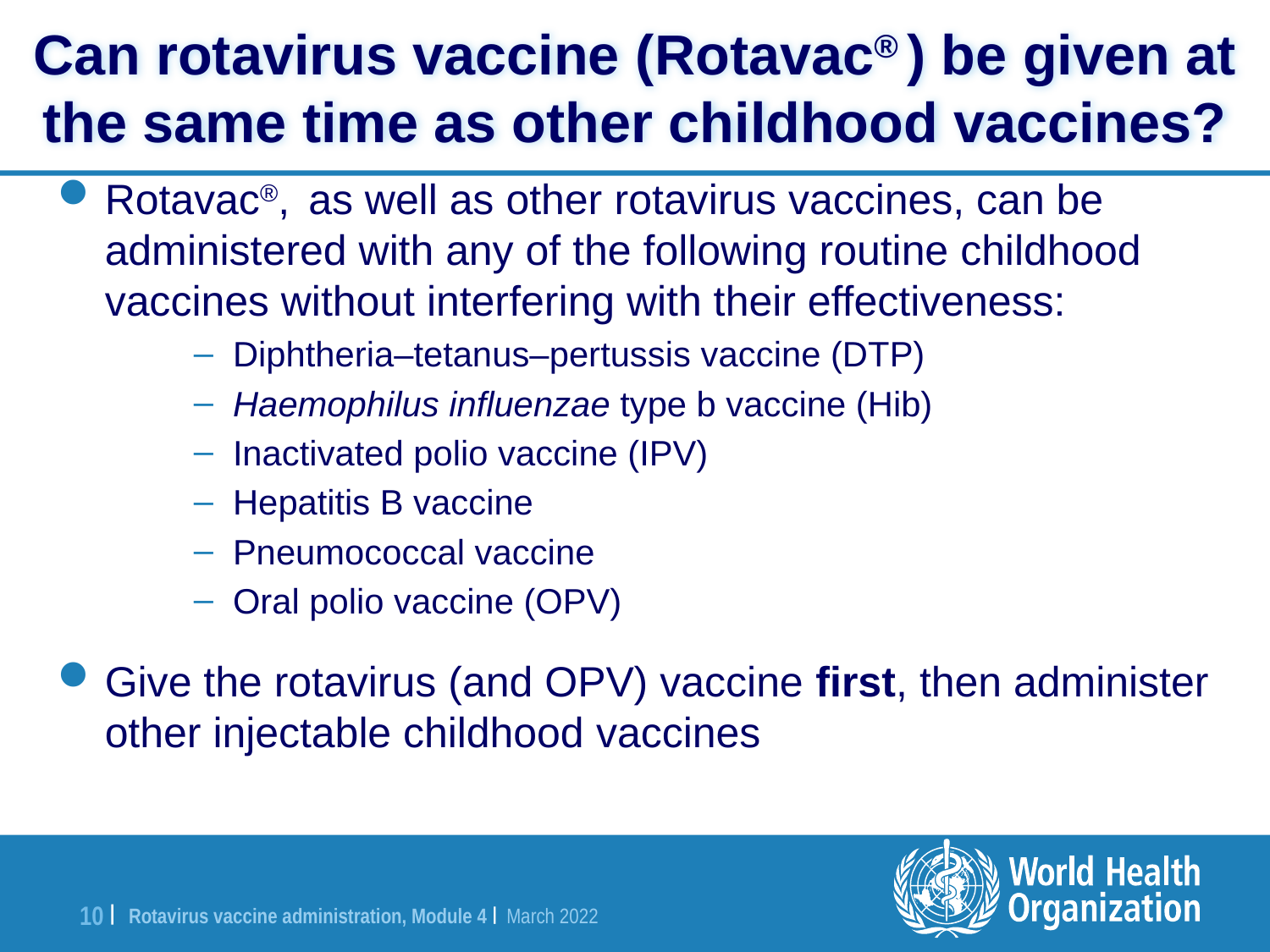

Can rotavirus vaccine (Rotavac® ) be given at the same time as other childhood vaccines?
Rotavac®,  as well as other rotavirus vaccines, can be administered with any of the following routine childhood vaccines without interfering with their effectiveness:
Diphtheria–tetanus–pertussis vaccine (DTP)
Haemophilus influenzae type b vaccine (Hib)
Inactivated polio vaccine (IPV)
Hepatitis B vaccine
Pneumococcal vaccine
Oral polio vaccine (OPV)
Give the rotavirus (and OPV) vaccine first, then administer other injectable childhood vaccines